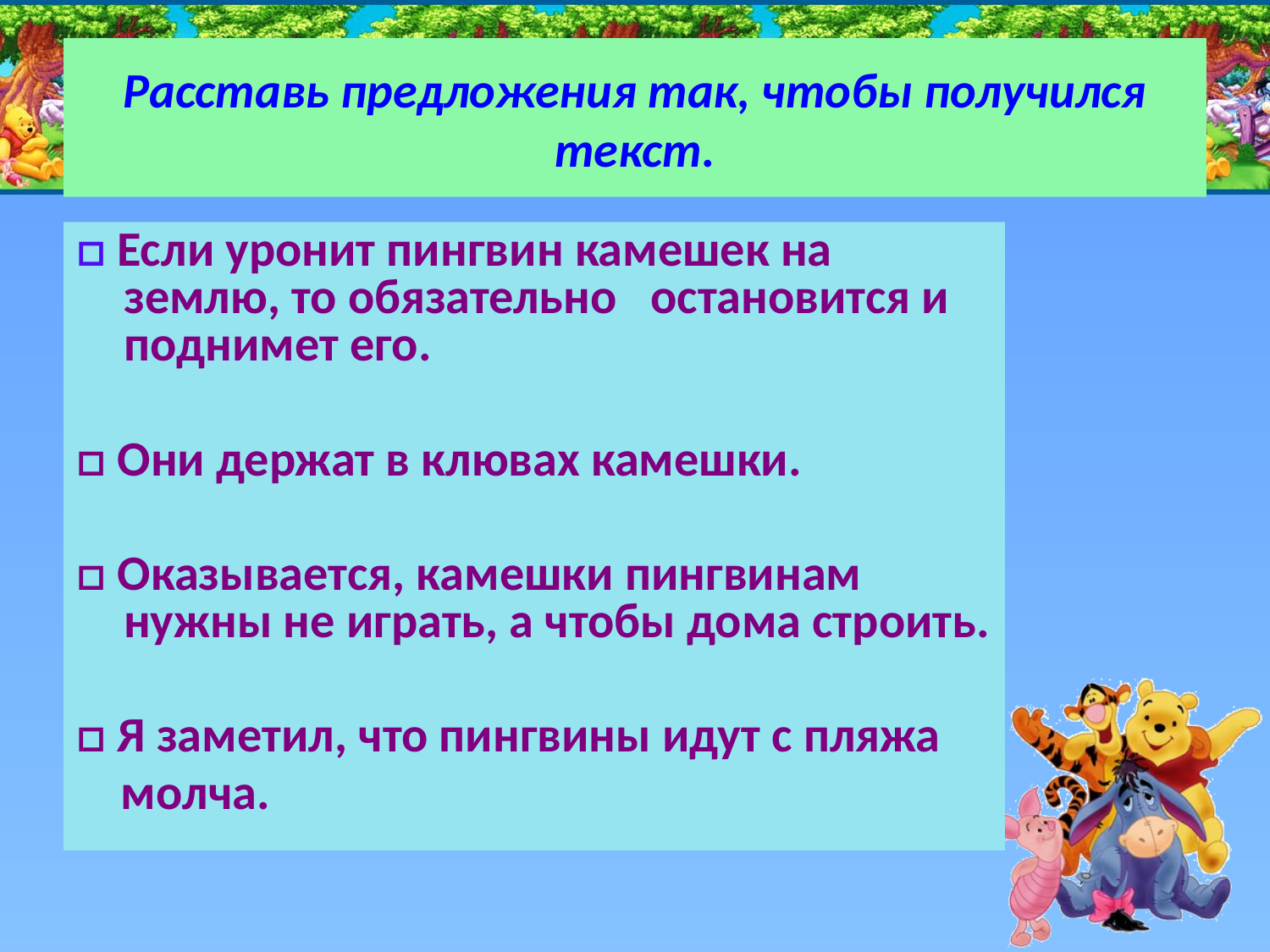

Расставь предложения так, чтобы получился текст.
□ Если уронит пингвин камешек на землю, то обязательно   остановится и поднимет его.

□ Они держат в клювах камешки.

□ Оказывается, камешки пингвинам нужны не играть, а чтобы дома строить.

□ Я заметил, что пингвины идут с пляжа
    молча.